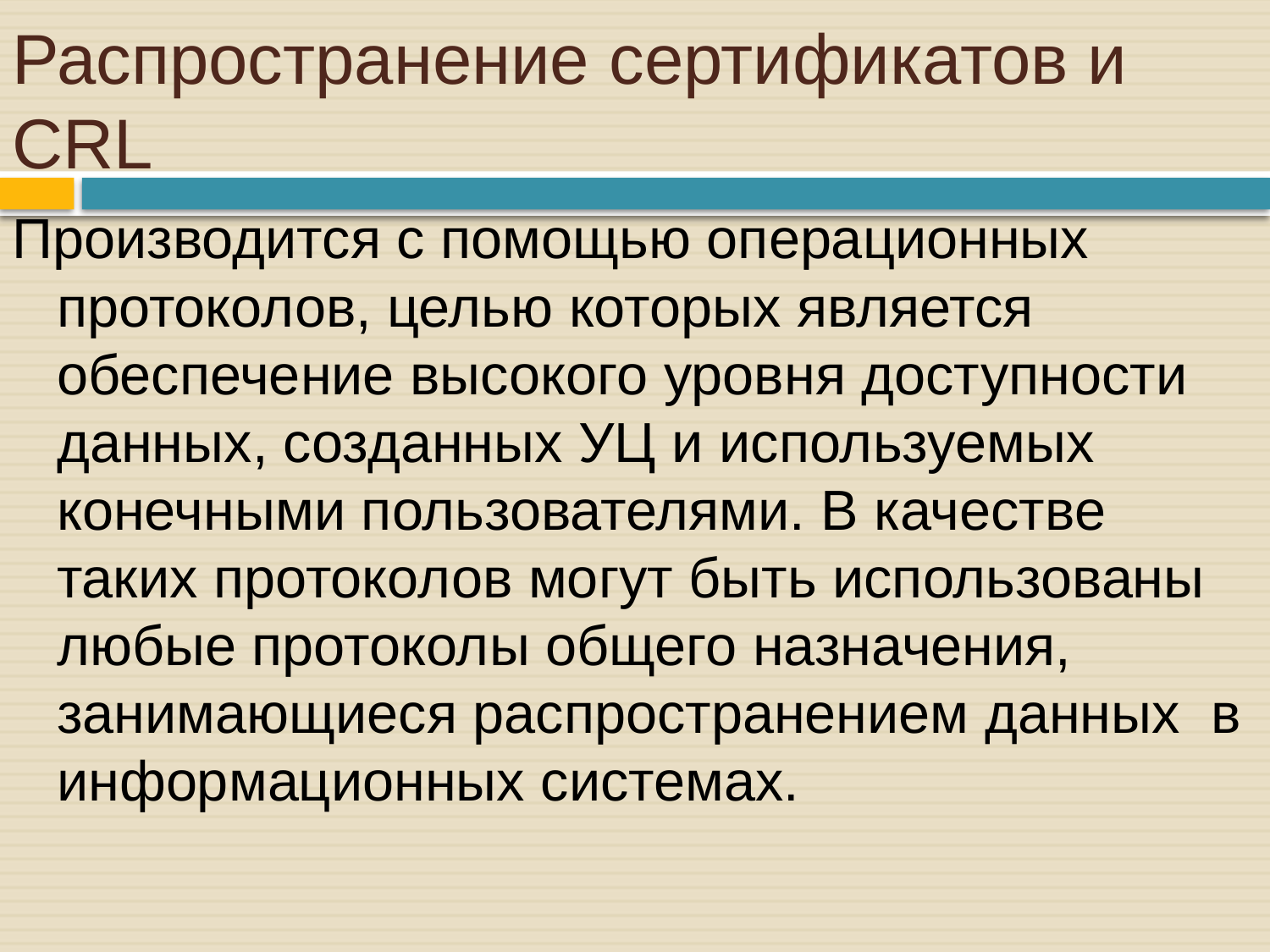

# Распространение сертификатов и CRL
Производится с помощью операционных протоколов, целью которых является обеспечение высокого уровня доступности данных, созданных УЦ и используемых конечными пользователями. В качестве таких протоколов могут быть использованы любые протоколы общего назначения, занимающиеся распространением данных  в информационных системах.